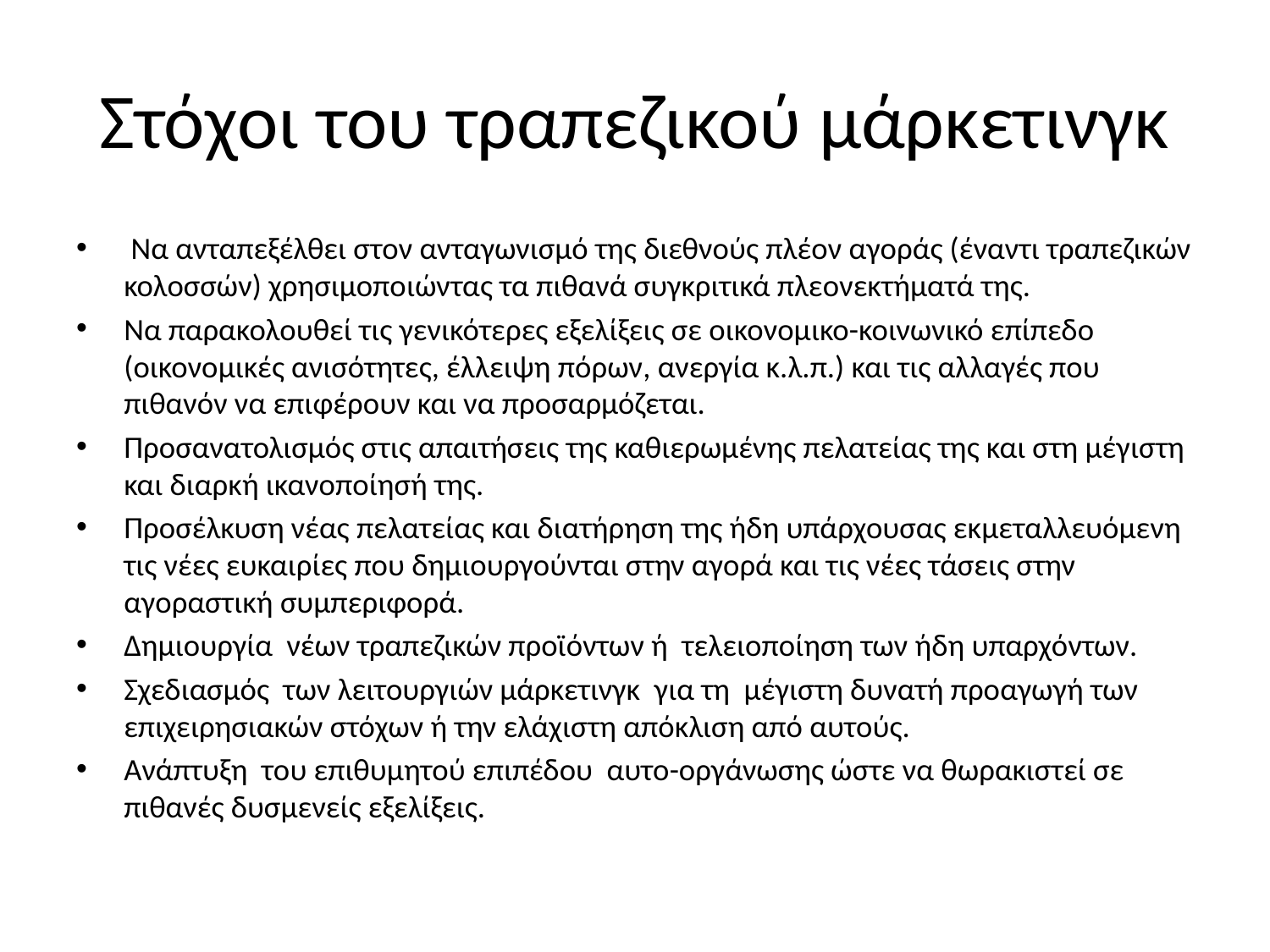

# Στόχοι του τραπεζικού μάρκετινγκ
 Να ανταπεξέλθει στον ανταγωνισμό της διεθνούς πλέον αγοράς (έναντι τραπεζικών κολοσσών) χρησιμοποιώντας τα πιθανά συγκριτικά πλεονεκτήματά της.
Να παρακολουθεί τις γενικότερες εξελίξεις σε οικονομικο-κοινωνικό επίπεδο (οικονομικές ανισότητες, έλλειψη πόρων, ανεργία κ.λ.π.) και τις αλλαγές που πιθανόν να επιφέρουν και να προσαρμόζεται.
Προσανατολισμός στις απαιτήσεις της καθιερωμένης πελατείας της και στη μέγιστη και διαρκή ικανοποίησή της.
Προσέλκυση νέας πελατείας και διατήρηση της ήδη υπάρχουσας εκμεταλλευόμενη  τις νέες ευκαιρίες που δημιουργούνται στην αγορά και τις νέες τάσεις στην αγοραστική συμπεριφορά.
Δημιουργία  νέων τραπεζικών προϊόντων ή  τελειοποίηση των ήδη υπαρχόντων.
Σχεδιασμός  των λειτουργιών μάρκετινγκ  για τη  μέγιστη δυνατή προαγωγή των επιχειρησιακών στόχων ή την ελάχιστη απόκλιση από αυτούς.
Ανάπτυξη  του επιθυμητού επιπέδου  αυτο-οργάνωσης ώστε να θωρακιστεί σε πιθανές δυσμενείς εξελίξεις.